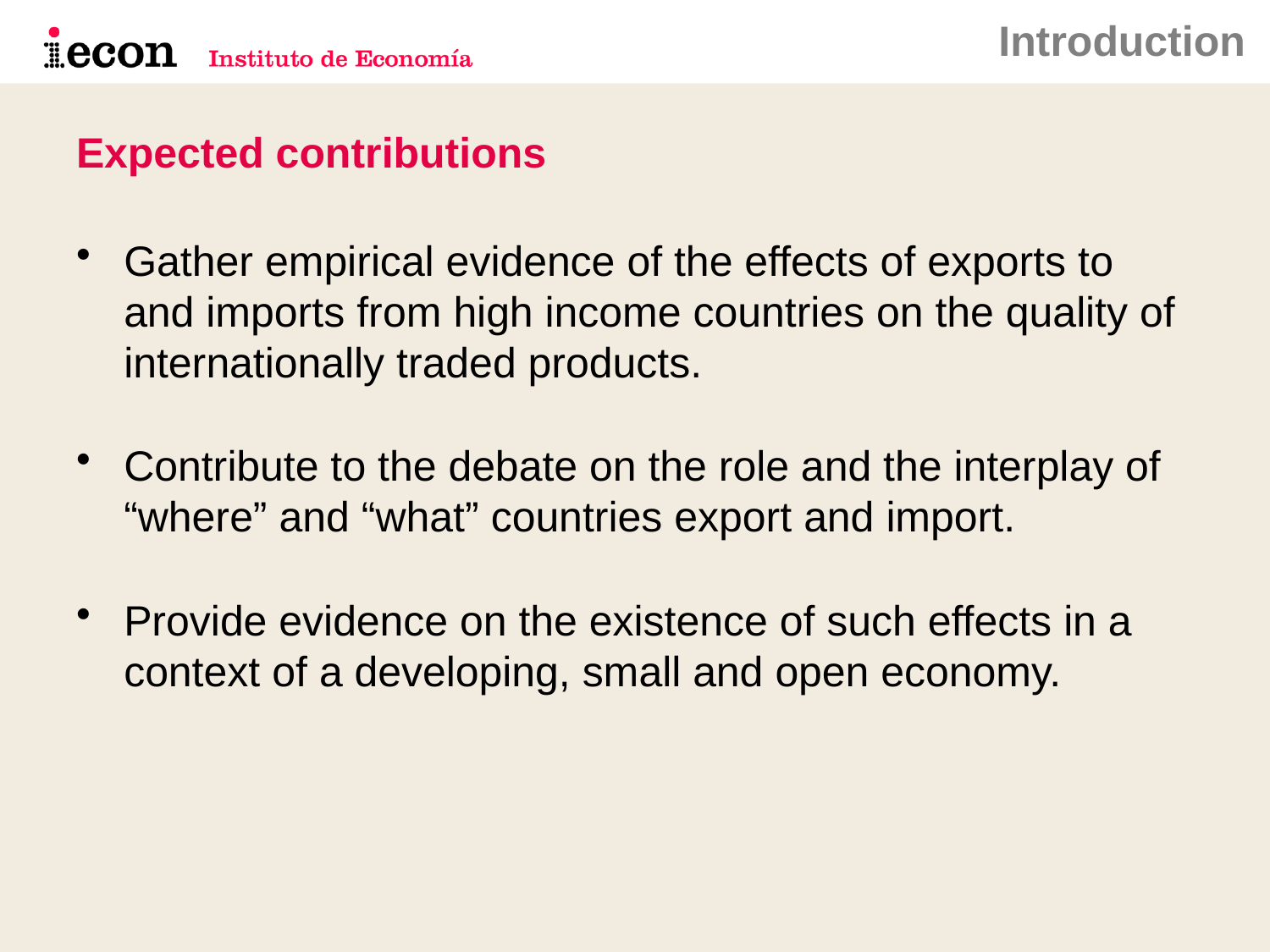

Introduction

Expected contributions

Gather empirical evidence of the effects of exports to and imports from high income countries on the quality of internationally traded products.

Contribute to the debate on the role and the interplay of “where” and “what” countries export and import.

Provide evidence on the existence of such effects in a context of a developing, small and open economy.